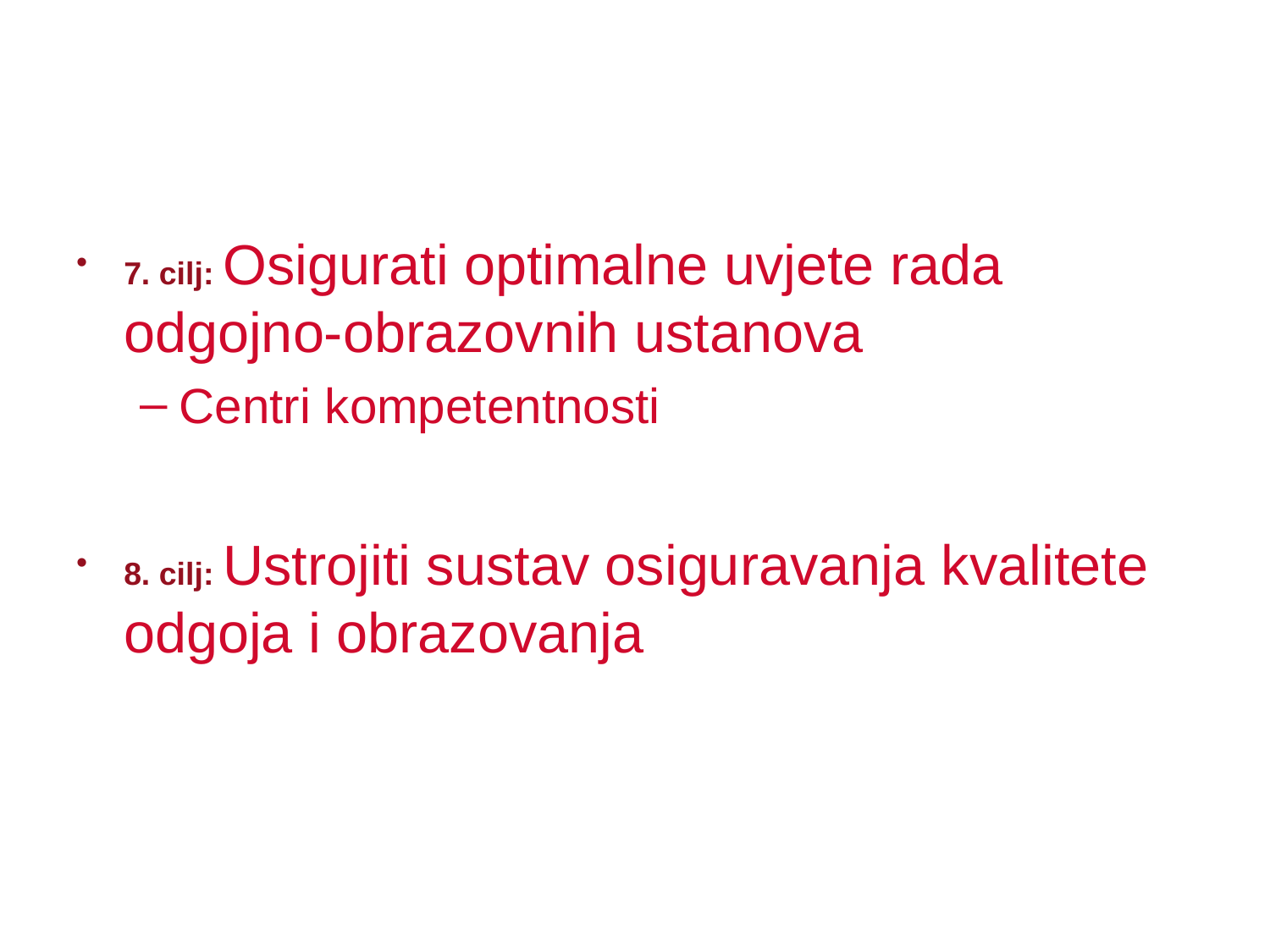

#
7. cilj: Osigurati optimalne uvjete rada odgojno-obrazovnih ustanova
Centri kompetentnosti

8. cilj: Ustrojiti sustav osiguravanja kvalitete odgoja i obrazovanja